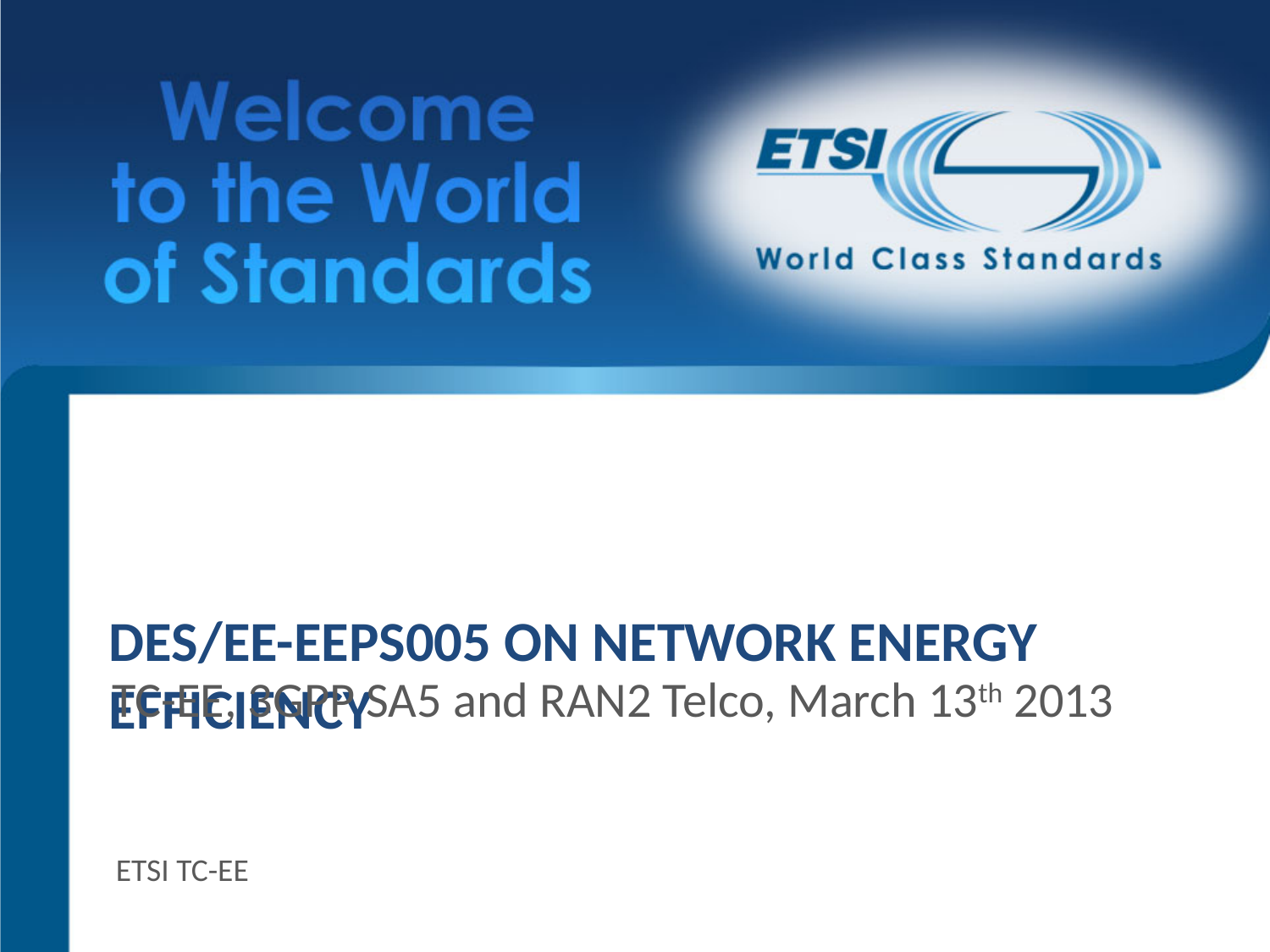

DES/EE-EEPS005 on Network Energy Efficiency
TC-EE, 3GPP SA5 and RAN2 Telco, March 13th 2013
ETSI TC-EE